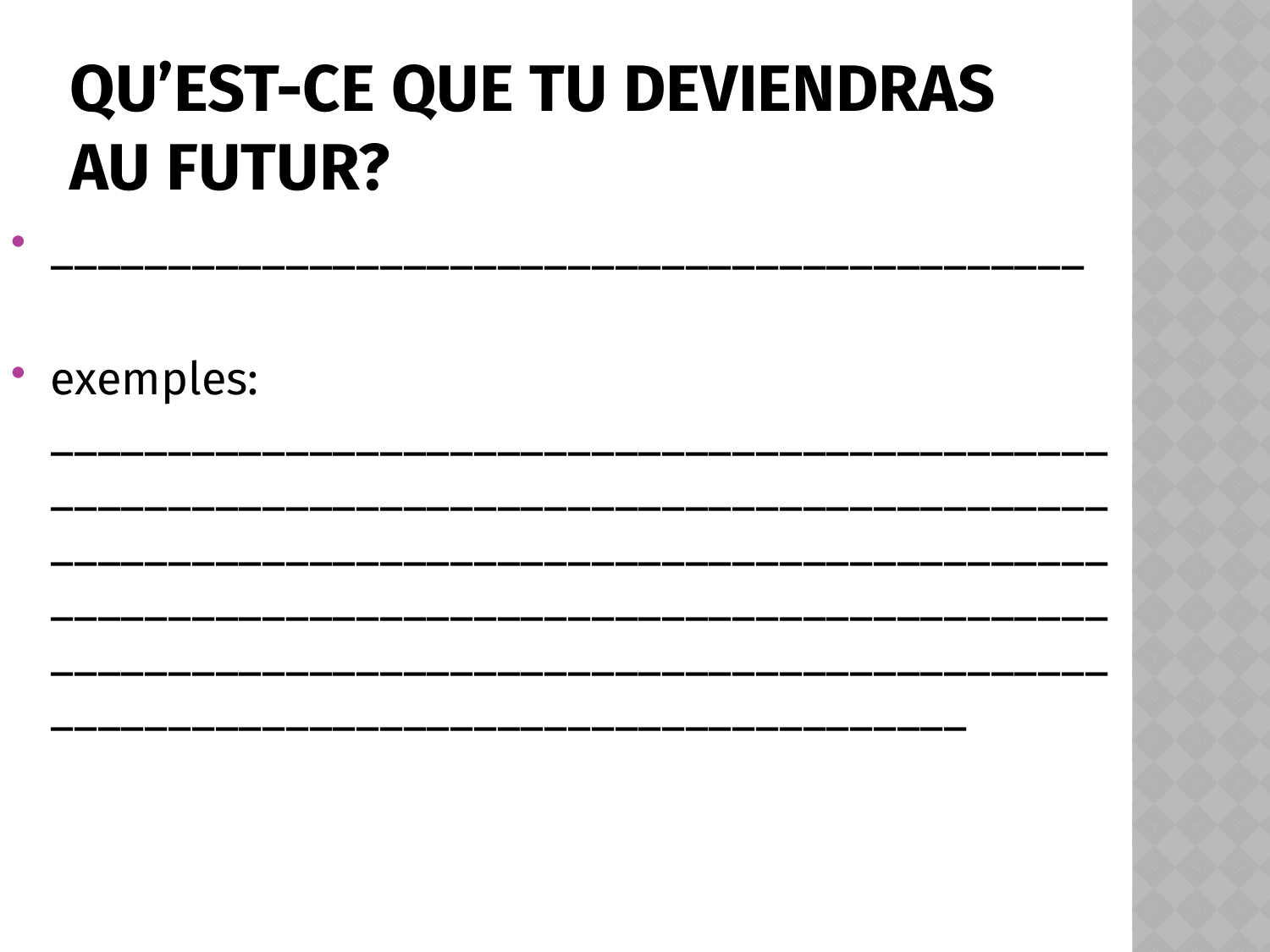

# Qu’est-ce que tu deviendras au futur?
____________________________________________

exemples:
________________________________________________________________________________________________________________________________________________________________________________________________________________________________________________________________________